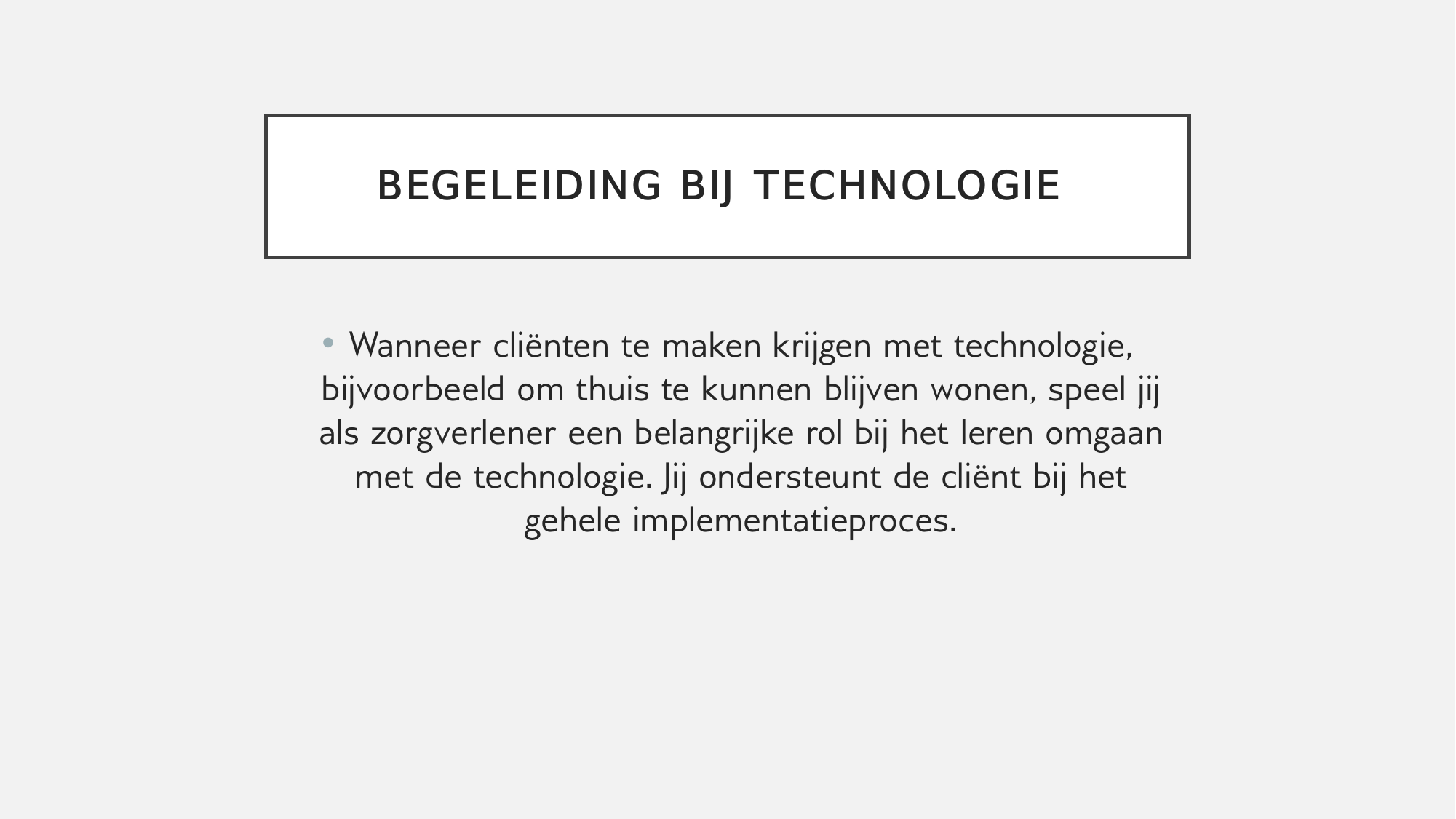

# Begeleiding bij technologie
Wanneer cliënten te maken krijgen met technologie, bijvoorbeeld om thuis te kunnen blijven wonen, speel jij als zorgverlener een belangrijke rol bij het leren omgaan met de technologie. Jij ondersteunt de cliënt bij het gehele implementatieproces.